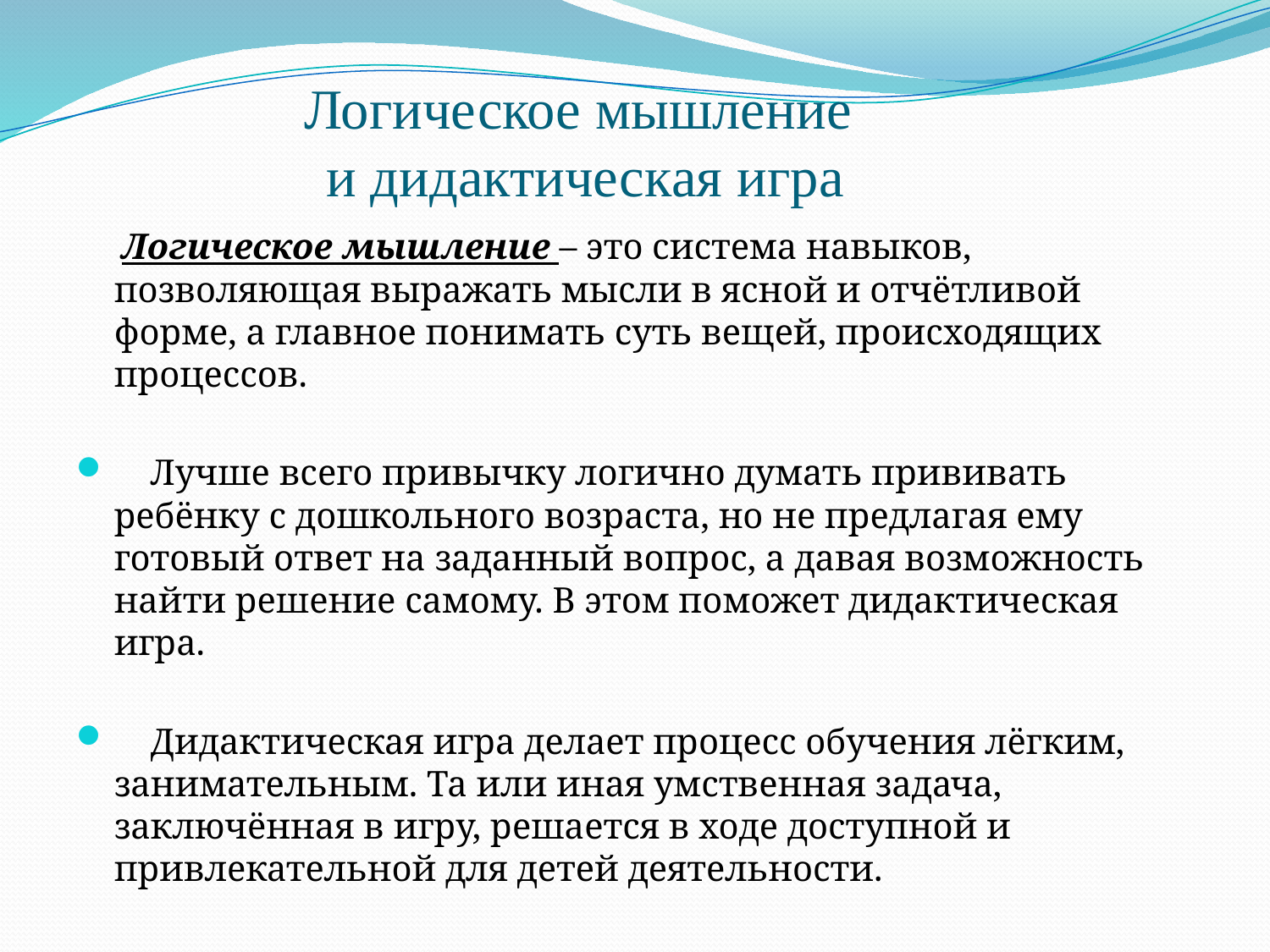

# Логическое мышление и дидактическая игра
     Логическое мышление – это система навыков, позволяющая выражать мысли в ясной и отчётливой форме, а главное понимать суть вещей, происходящих процессов.

    Лучше всего привычку логично думать прививать ребёнку с дошкольного возраста, но не предлагая ему готовый ответ на заданный вопрос, а давая возможность найти решение самому. В этом поможет дидактическая игра.

    Дидактическая игра делает процесс обучения лёгким, занимательным. Та или иная умственная задача, заключённая в игру, решается в ходе доступной и привлекательной для детей деятельности.